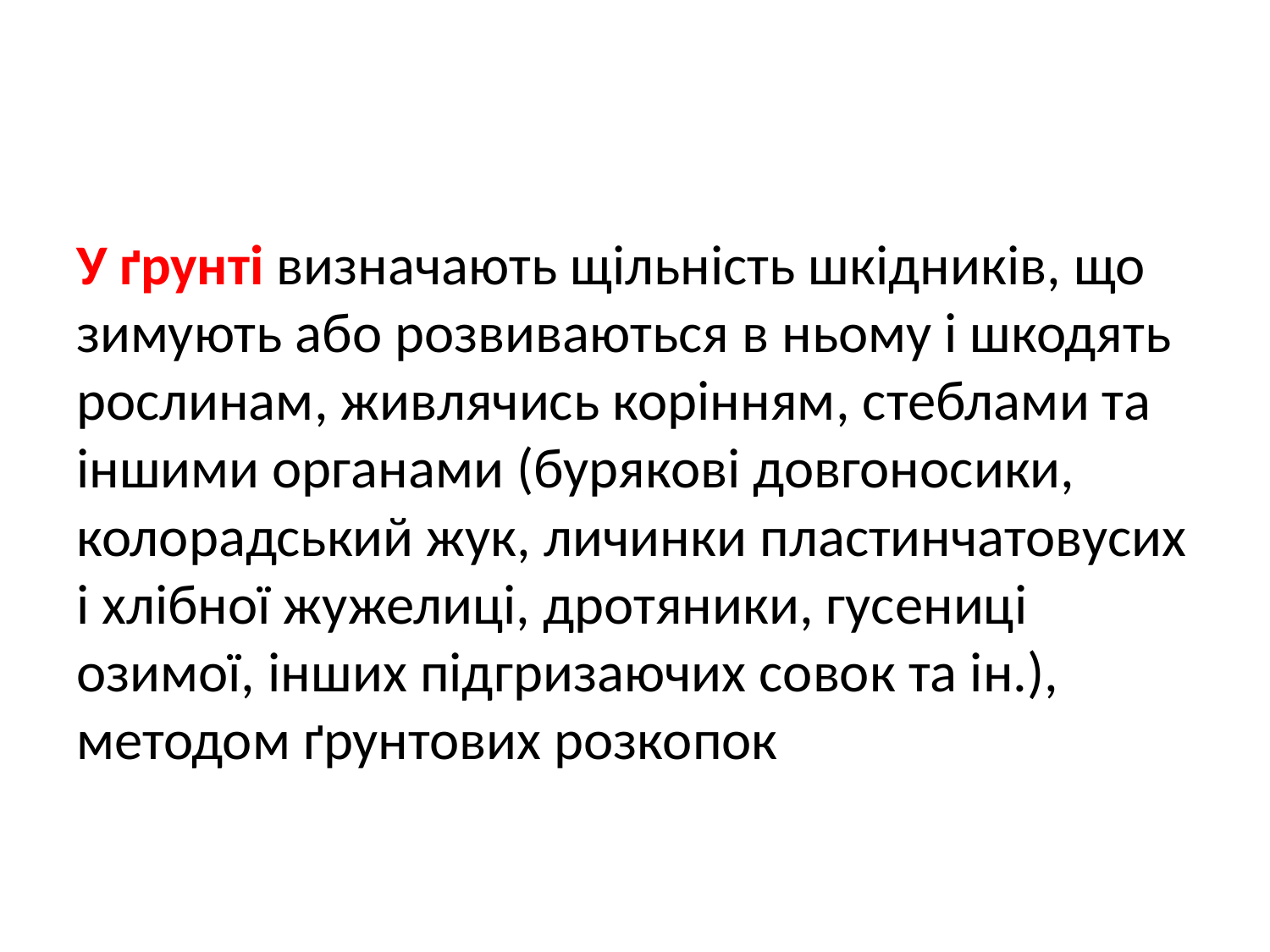

У ґрунті визначають щільність шкідників, що зимують або розвиваються в ньому і шкодять рослинам, живлячись корінням, стеблами та іншими органами (бурякові довгоносики, колорадський жук, личинки пластинчатовусих і хлібної жужелиці, дротяники, гусениці озимої, інших підгризаючих совок та ін.), методом ґрунтових розкопок